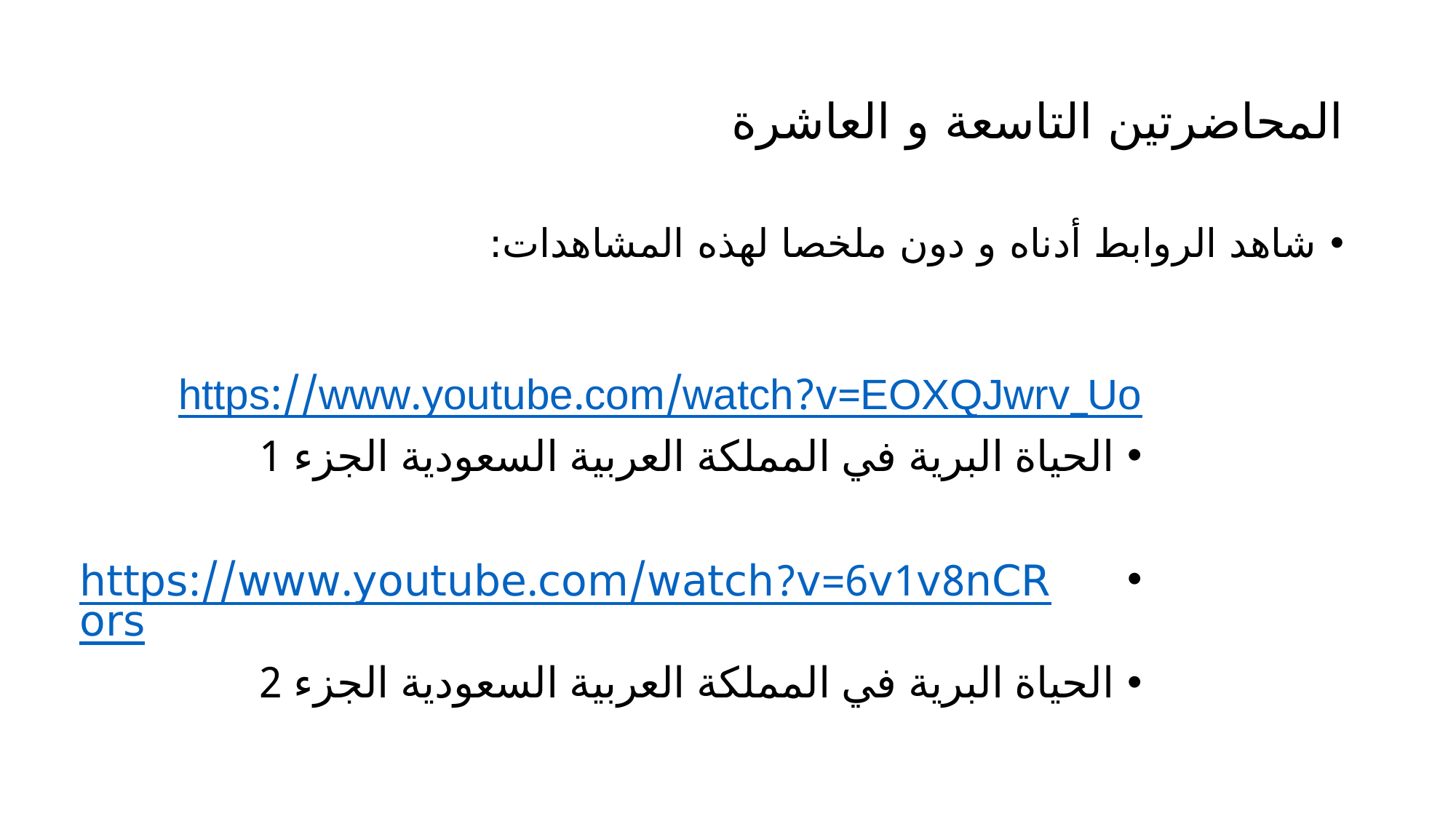

# المحاضرتين التاسعة و العاشرة
شاهد الروابط أدناه و دون ملخصا لهذه المشاهدات:

https://www.youtube.com/watch?v=EOXQJwrv_Uo
الحياة البرية في المملكة العربية السعودية الجزء 1

https://www.youtube.com/watch?v=6v1v8nCRors
الحياة البرية في المملكة العربية السعودية الجزء 2